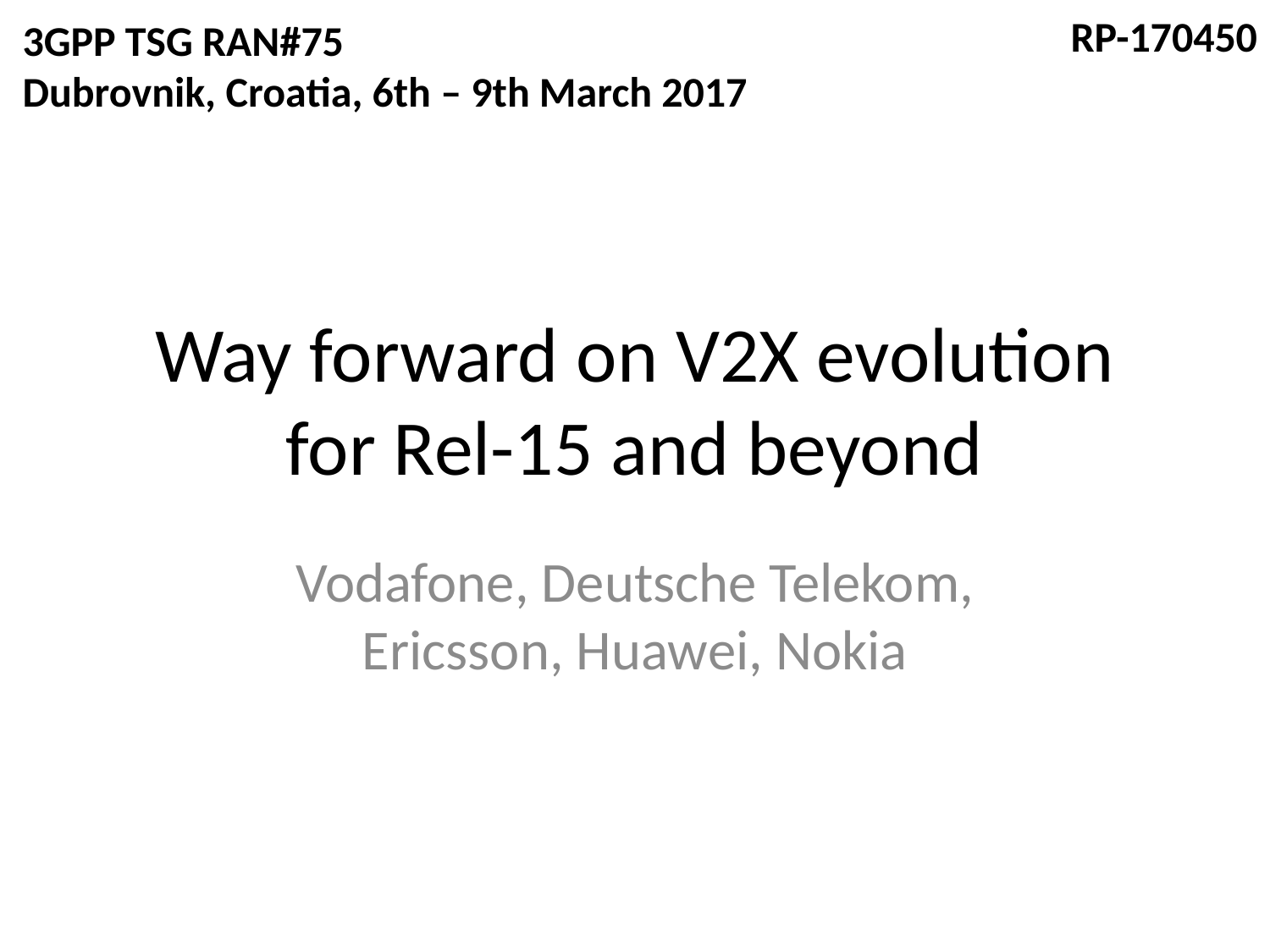

3GPP TSG RAN#75
Dubrovnik, Croatia, 6th – 9th March 2017
RP-170450
# Way forward on V2X evolution for Rel-15 and beyond
Vodafone, Deutsche Telekom, Ericsson, Huawei, Nokia